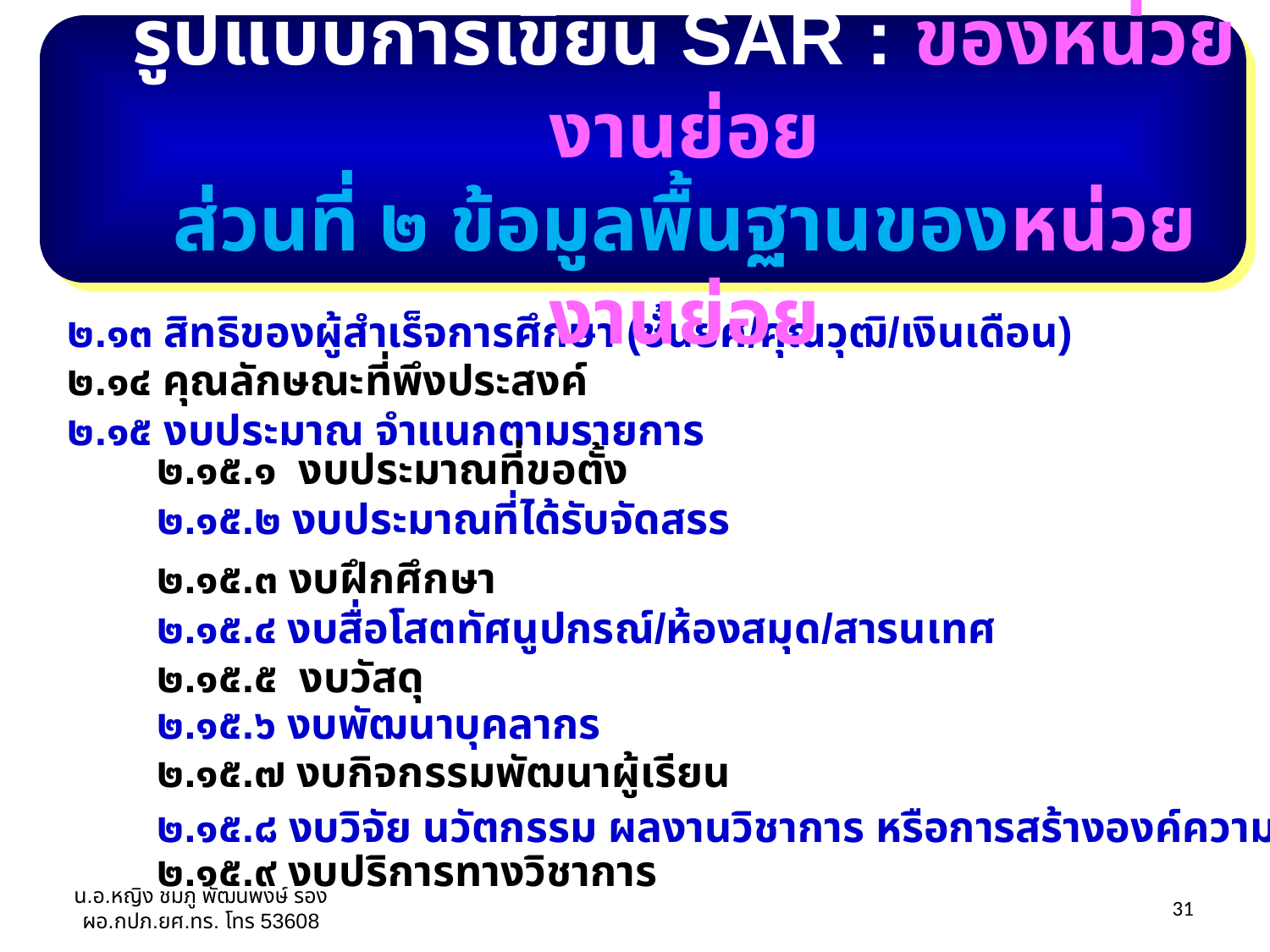

รูปแบบการเขียน SAR : ของหน่วยงานย่อย
ส่วนที่ ๒ ข้อมูลพื้นฐานของหน่วยงานย่อย
     ๒.๑๓ สิทธิของผู้สำเร็จการศึกษา (ชั้นยศ/คุณวุฒิ/เงินเดือน)
     ๒.๑๔ คุณลักษณะที่พึงประสงค์
     ๒.๑๕ งบประมาณ จำแนกตามรายการ
     ๒.๑๕.๑  งบประมาณที่ขอตั้ง
     ๒.๑๕.๒ งบประมาณที่ได้รับจัดสรร
     ๒.๑๕.๓ งบฝึกศึกษา
     ๒.๑๕.๔ งบสื่อโสตทัศนูปกรณ์/ห้องสมุด/สารนเทศ
     ๒.๑๕.๕  งบวัสดุ
     ๒.๑๕.๖ งบพัฒนาบุคลากร
     ๒.๑๕.๗ งบกิจกรรมพัฒนาผู้เรียน
     ๒.๑๕.๘ งบวิจัย นวัตกรรม ผลงานวิชาการ หรือการสร้างองค์ความรู้
     ๒.๑๕.๙ งบปริการทางวิชาการ
น.อ.หญิง ชมภู พัฒนพงษ์ รอง ผอ.กปภ.ยศ.ทร. โทร 53608
26/03/55
31